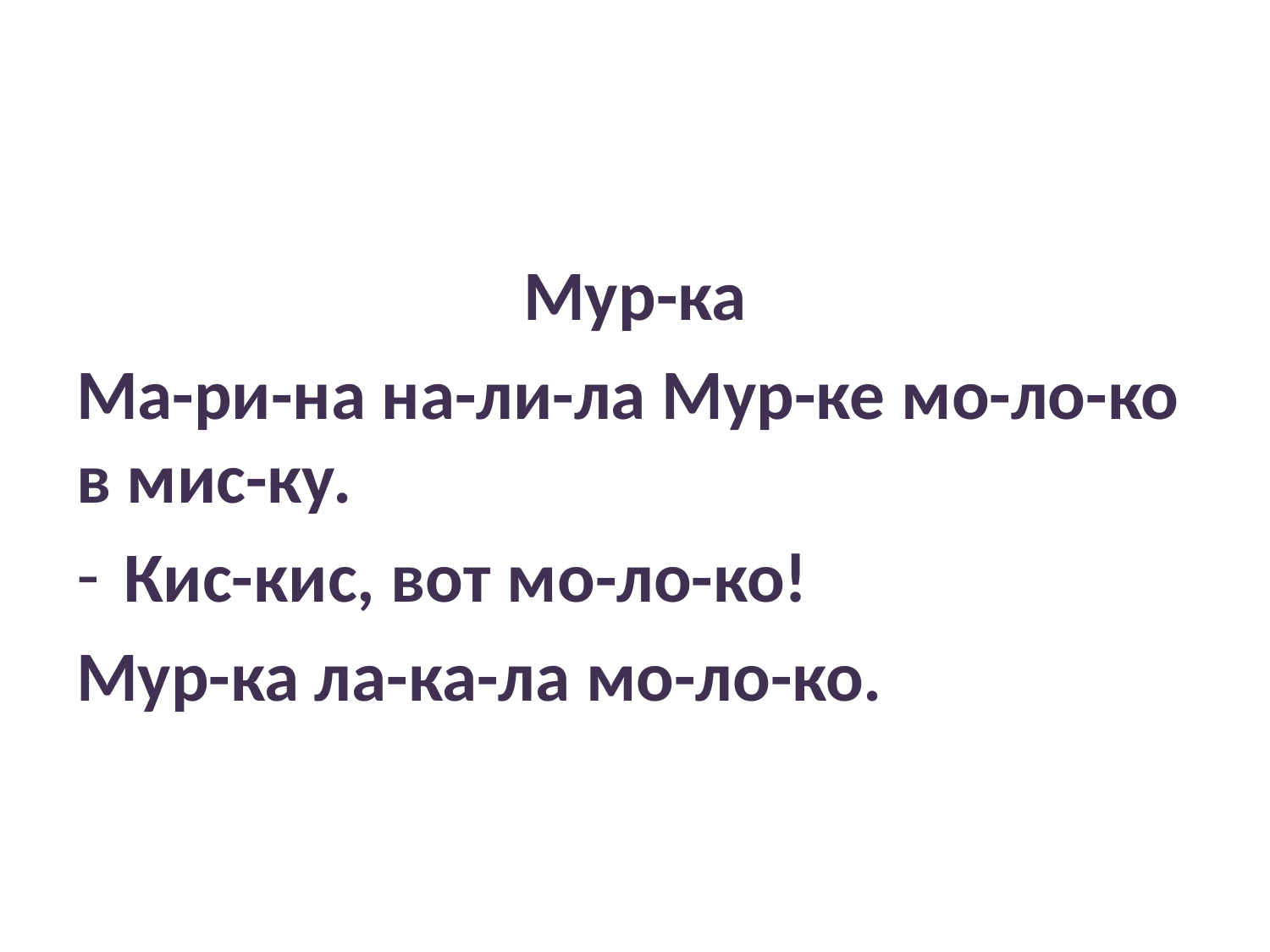

#

Мур-ка
Ма-ри-на на-ли-ла Мур-ке мо-ло-ко в мис-ку.
Кис-кис, вот мо-ло-ко!
Мур-ка ла-ка-ла мо-ло-ко.